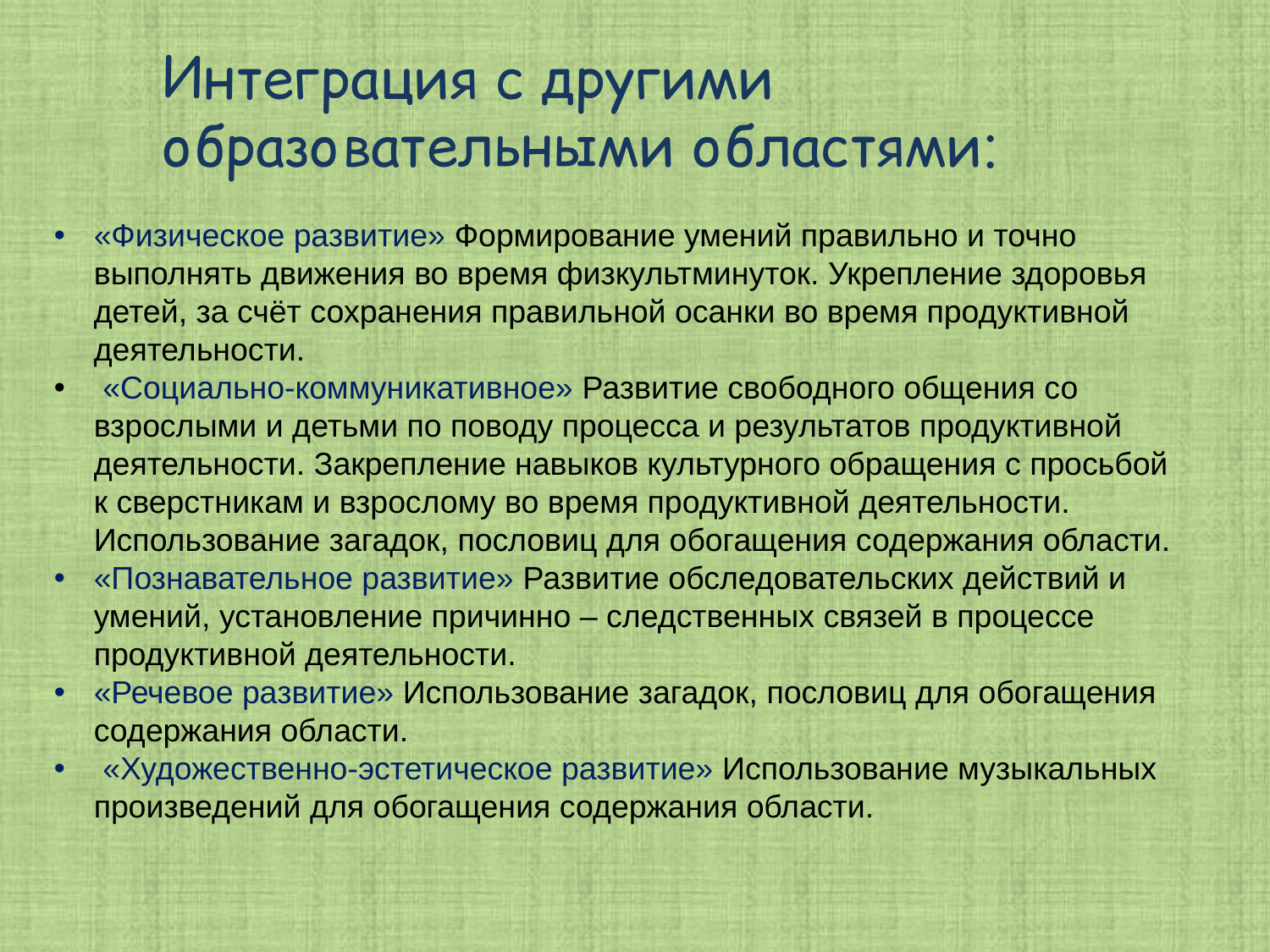

Интеграция с другими образовательными областями:

«Физическое развитие» Формирование умений правильно и точно выполнять движения во время физкультминуток. Укрепление здоровья детей, за счёт сохранения правильной осанки во время продуктивной  деятельности.
 «Социально-коммуникативное» Развитие свободного общения со взрослыми и детьми по поводу процесса и результатов продуктивной деятельности. Закрепление навыков культурного обращения с просьбой к сверстникам и взрослому во время продуктивной деятельности. Использование загадок, пословиц для обогащения содержания области.
«Познавательное развитие» Развитие обследовательских действий и умений, установление причинно – следственных связей в процессе продуктивной деятельности.
«Речевое развитие» Использование загадок, пословиц для обогащения содержания области.
 «Художественно-эстетическое развитие» Использование музыкальных произведений для обогащения содержания области.